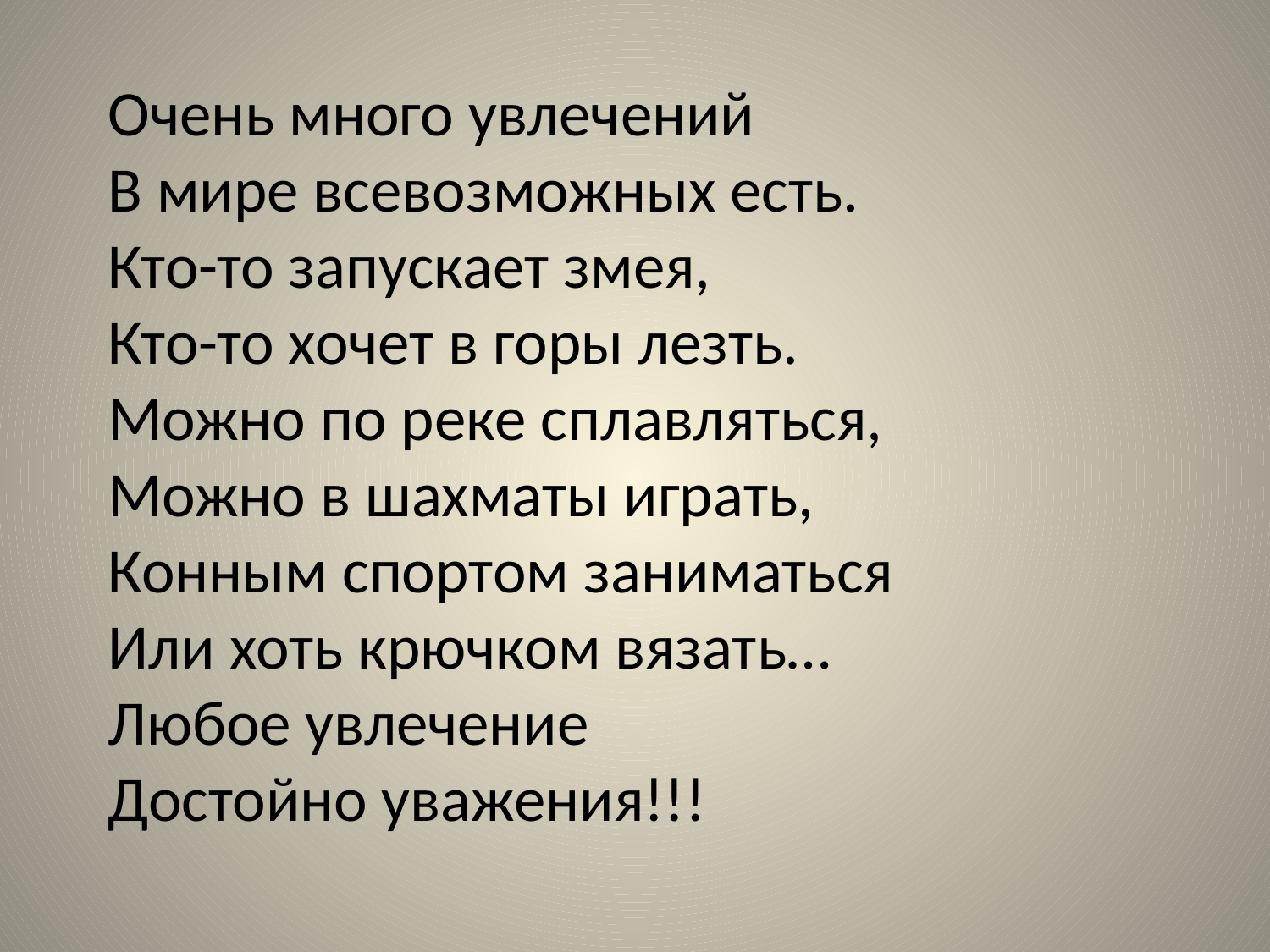

# Очень много увлечений В мире всевозможных есть. Кто-то запускает змея, Кто-то хочет в горы лезть. Можно по реке сплавляться, Можно в шахматы играть, Конным спортом заниматься Или хоть крючком вязать… Любое увлечение Достойно уважения!!!